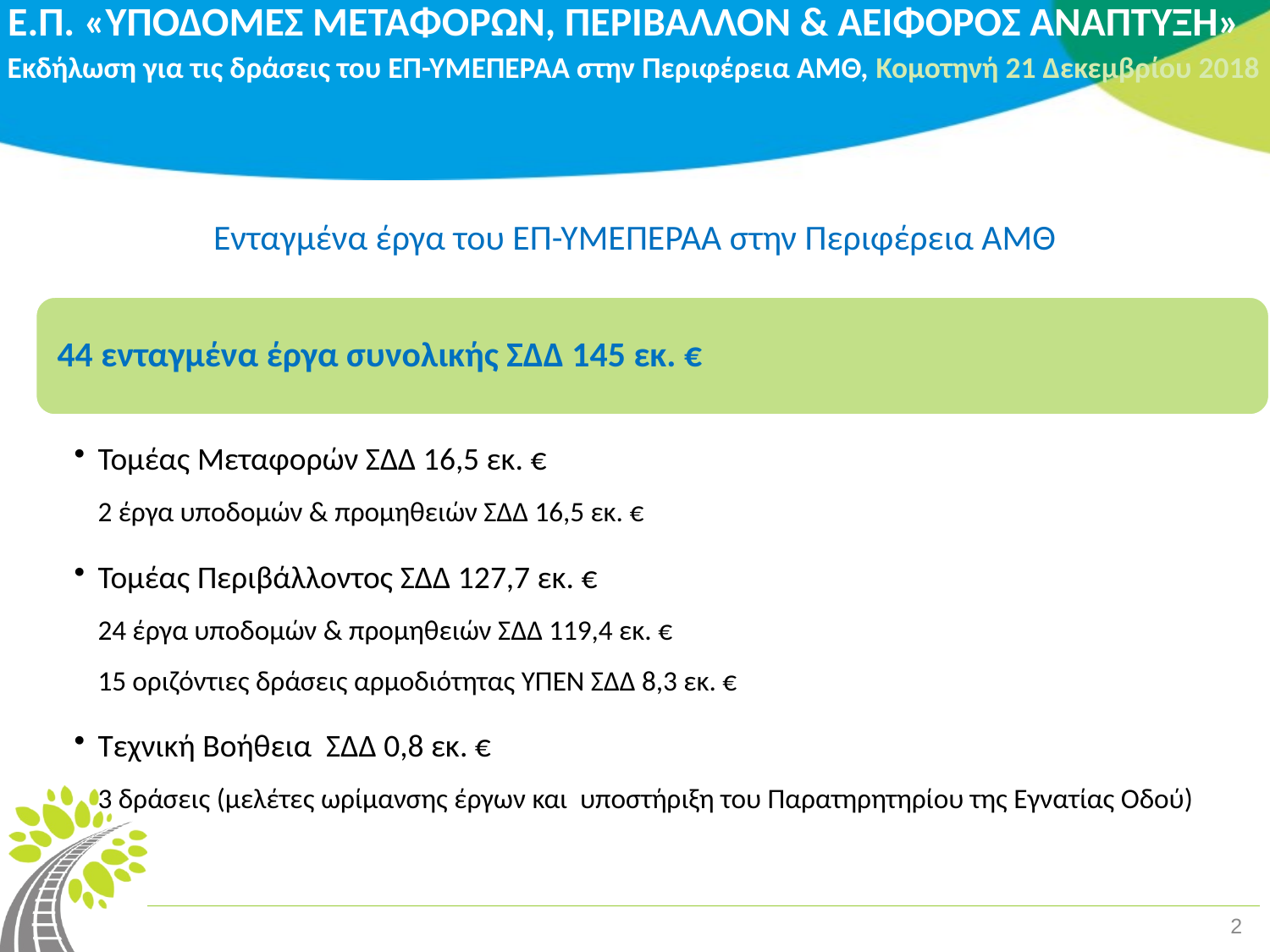

Ενταγμένα έργα του ΕΠ-ΥΜΕΠΕΡΑΑ στην Περιφέρεια ΑΜΘ
44 ενταγμένα έργα συνολικής ΣΔΔ 145 εκ. €
Τομέας Μεταφορών ΣΔΔ 16,5 εκ. €
2 έργα υποδομών & προμηθειών ΣΔΔ 16,5 εκ. €
Τομέας Περιβάλλοντος ΣΔΔ 127,7 εκ. €
24 έργα υποδομών & προμηθειών ΣΔΔ 119,4 εκ. €
15 οριζόντιες δράσεις αρμοδιότητας ΥΠΕΝ ΣΔΔ 8,3 εκ. €
Τεχνική Βοήθεια  ΣΔΔ 0,8 εκ. €
3 δράσεις (μελέτες ωρίμανσης έργων και  υποστήριξη του Παρατηρητηρίου της Εγνατίας Οδού)

2